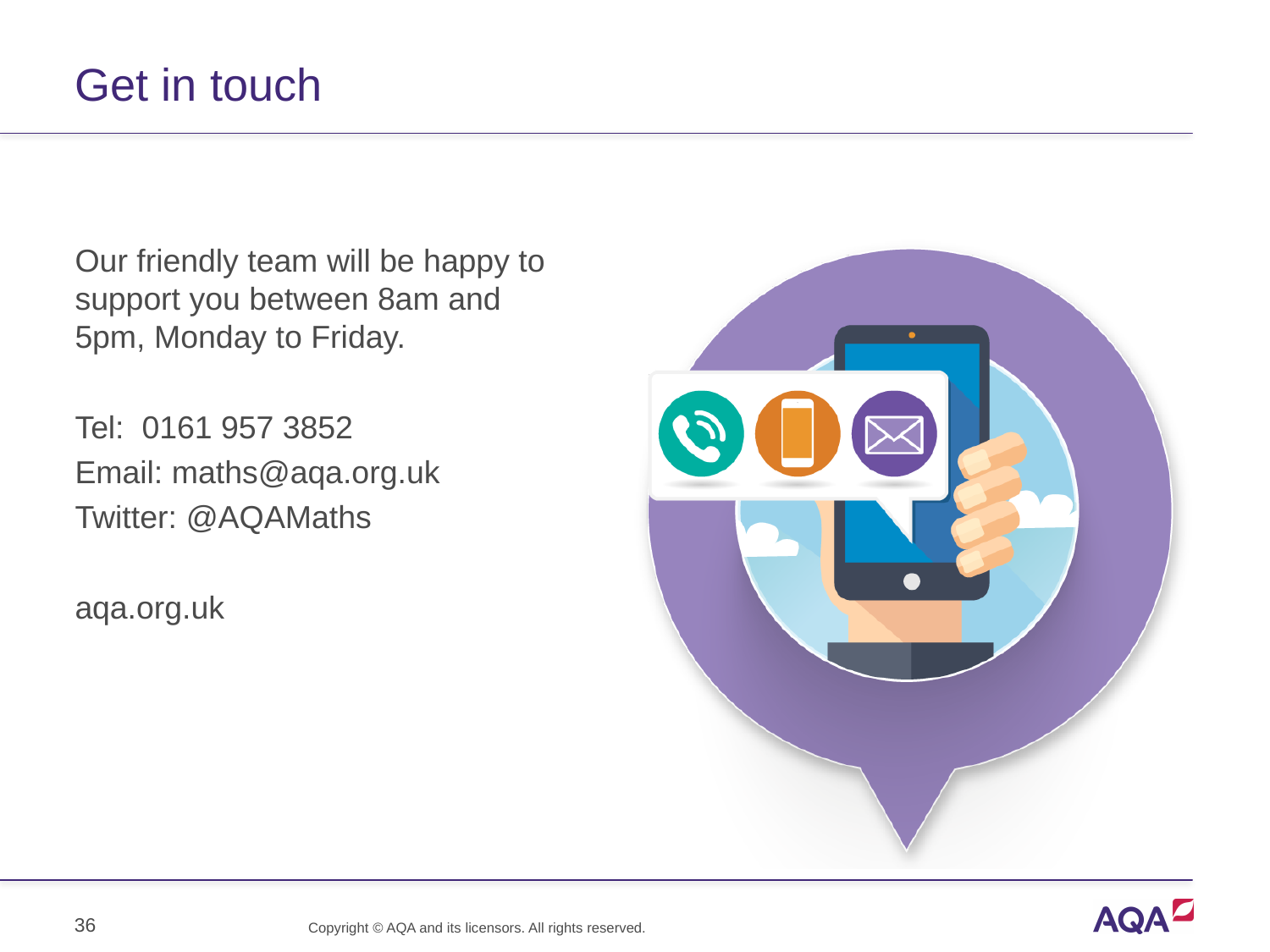

# Get in touch
Our friendly team will be happy to support you between 8am and 5pm, Monday to Friday.

Tel:  0161 957 3852
Email: maths@aqa.org.uk
Twitter: @AQAMaths

aqa.org.uk

36
Copyright © AQA and its licensors. All rights reserved.